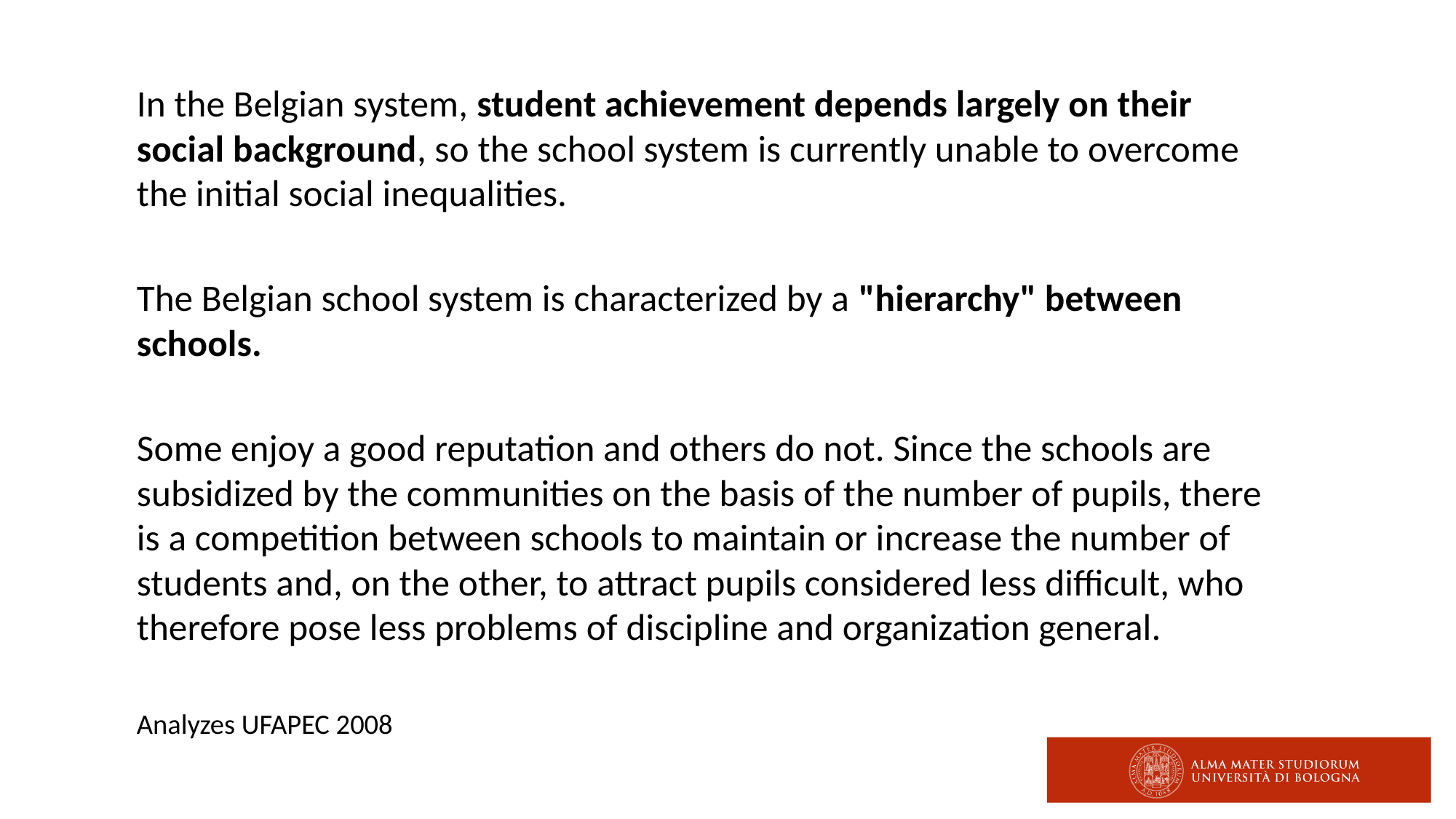

#
In the Belgian system, student achievement depends largely on their social background, so the school system is currently unable to overcome the initial social inequalities.

The Belgian school system is characterized by a "hierarchy" between schools.

Some enjoy a good reputation and others do not. Since the schools are subsidized by the communities on the basis of the number of pupils, there is a competition between schools to maintain or increase the number of students and, on the other, to attract pupils considered less difficult, who therefore pose less problems of discipline and organization general.

Analyzes UFAPEC 2008